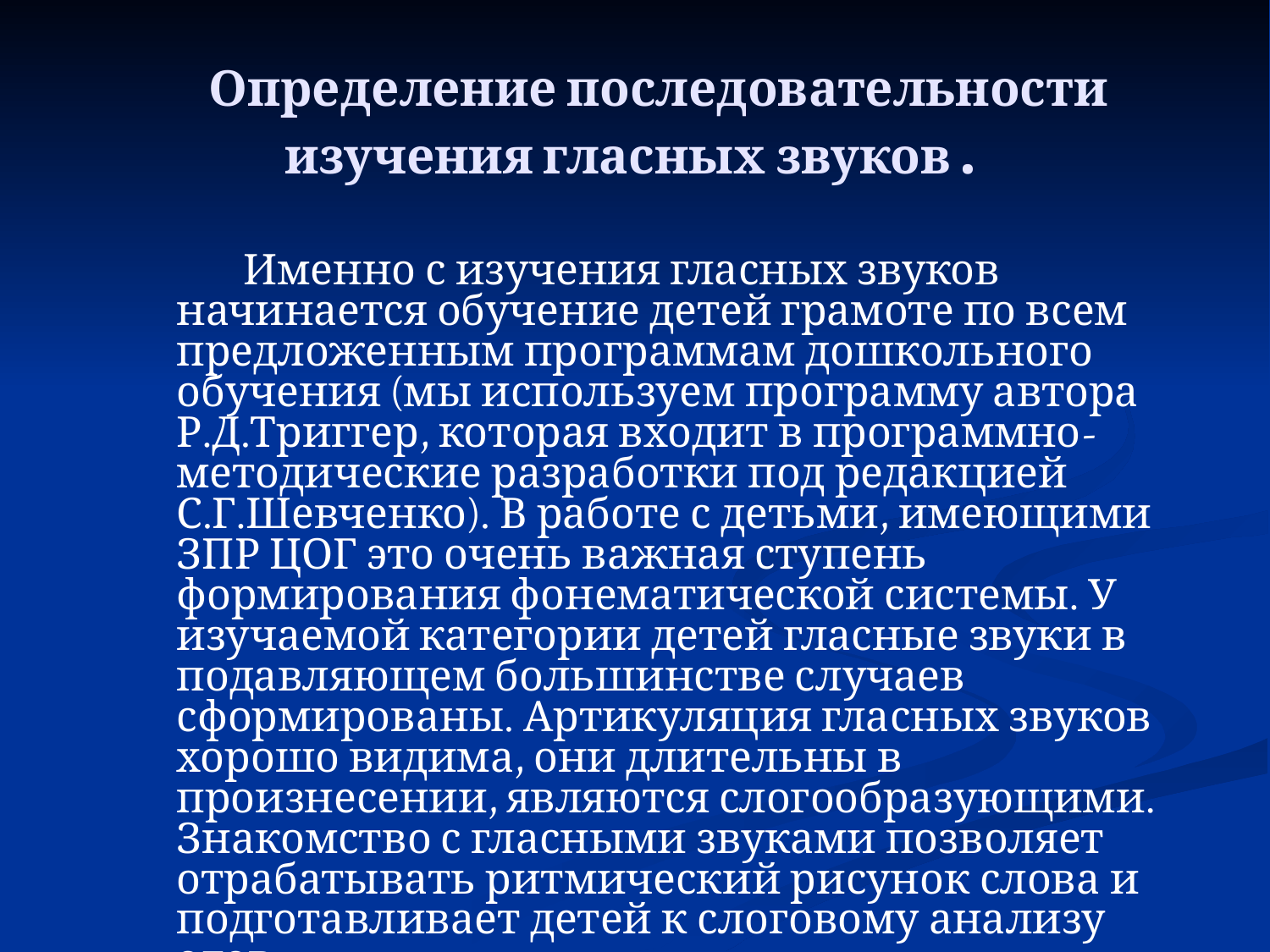

# Определение последовательности   изучения гласных звуков.
            Именно с изучения гласных звуков начинается обучение детей грамоте по всем предложенным программам дошкольного обучения (мы используем программу автора Р.Д.Триггер, которая входит в программно-методические разработки под редакцией С.Г.Шевченко). В работе с детьми, имеющими ЗПР ЦОГ это очень важная ступень формирования фонематической системы. У изучаемой категории детей гласные звуки в подавляющем большинстве случаев сформированы. Артикуляция гласных звуков хорошо видима, они длительны в произнесении, являются слогообразующими. Знакомство с гласными звуками позволяет отрабатывать ритмический рисунок слова и подготавливает детей к слоговому анализу слов.